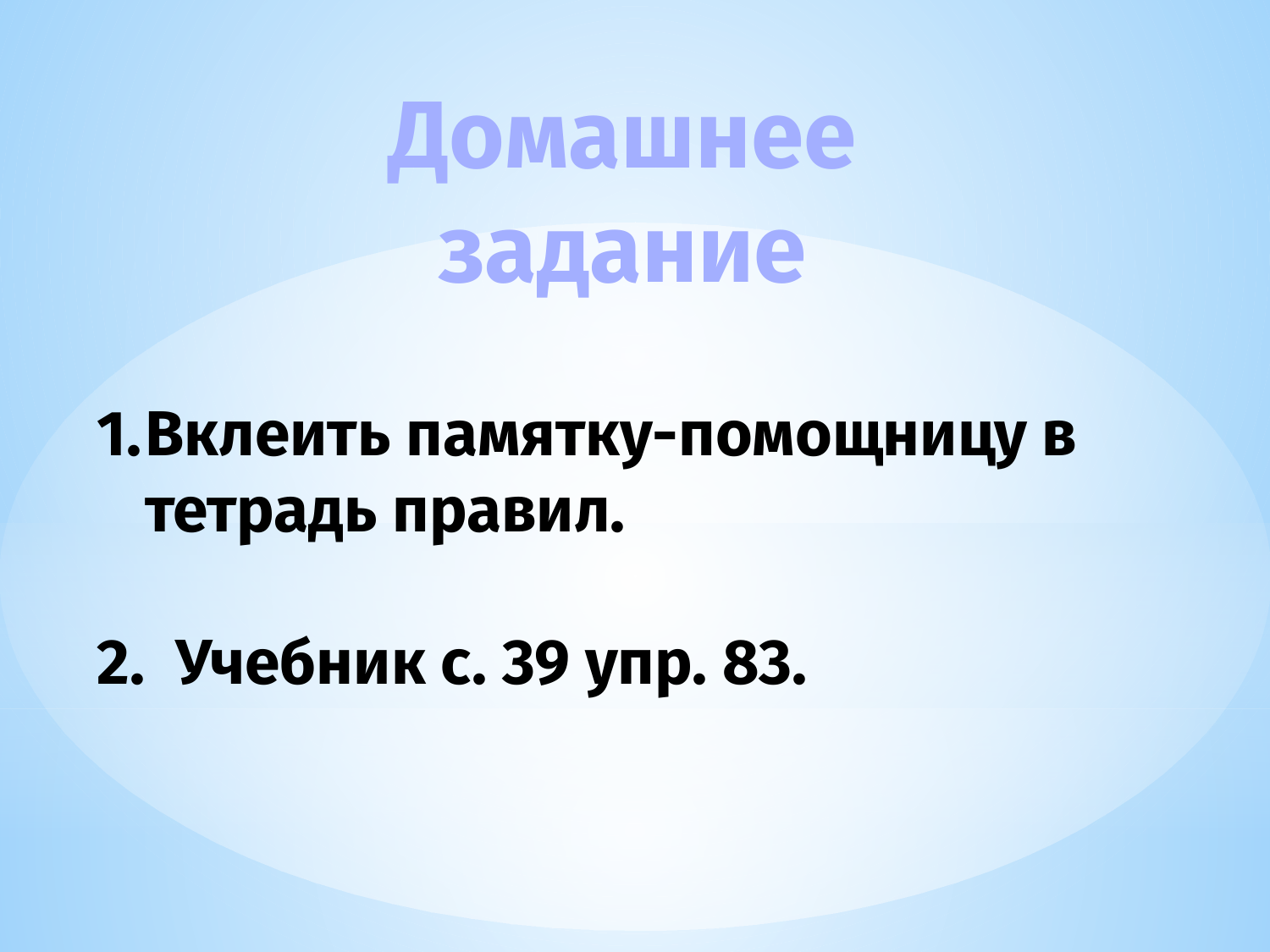

Домашнее
задание
Вклеить памятку-помощницу в тетрадь правил.

2.  Учебник с. 39 упр. 83.